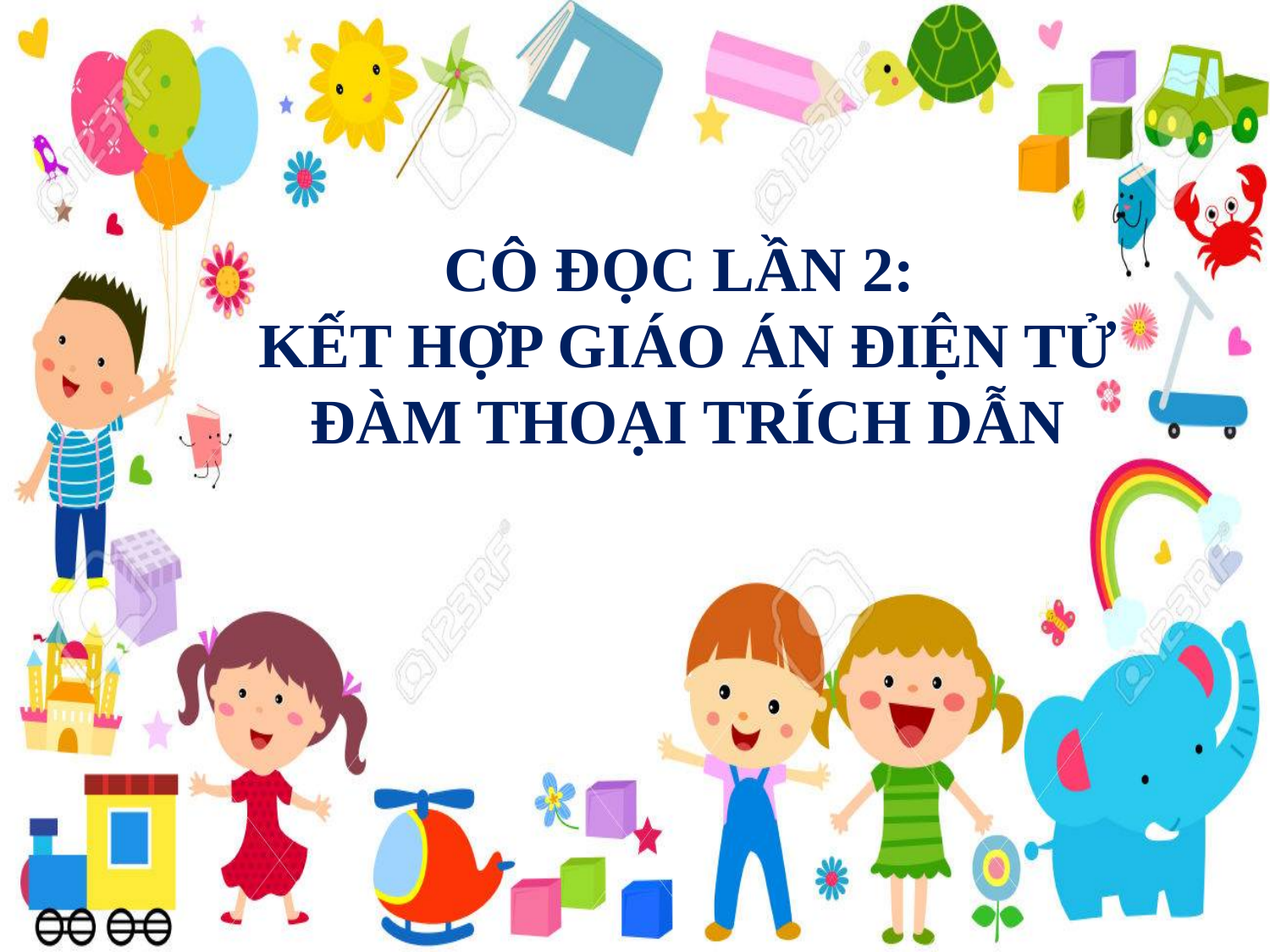

CÔ ĐỌC LẦN 2:
KẾT HỢP GIÁO ÁN ĐIỆN TỬ
ĐÀM THOẠI TRÍCH DẪN